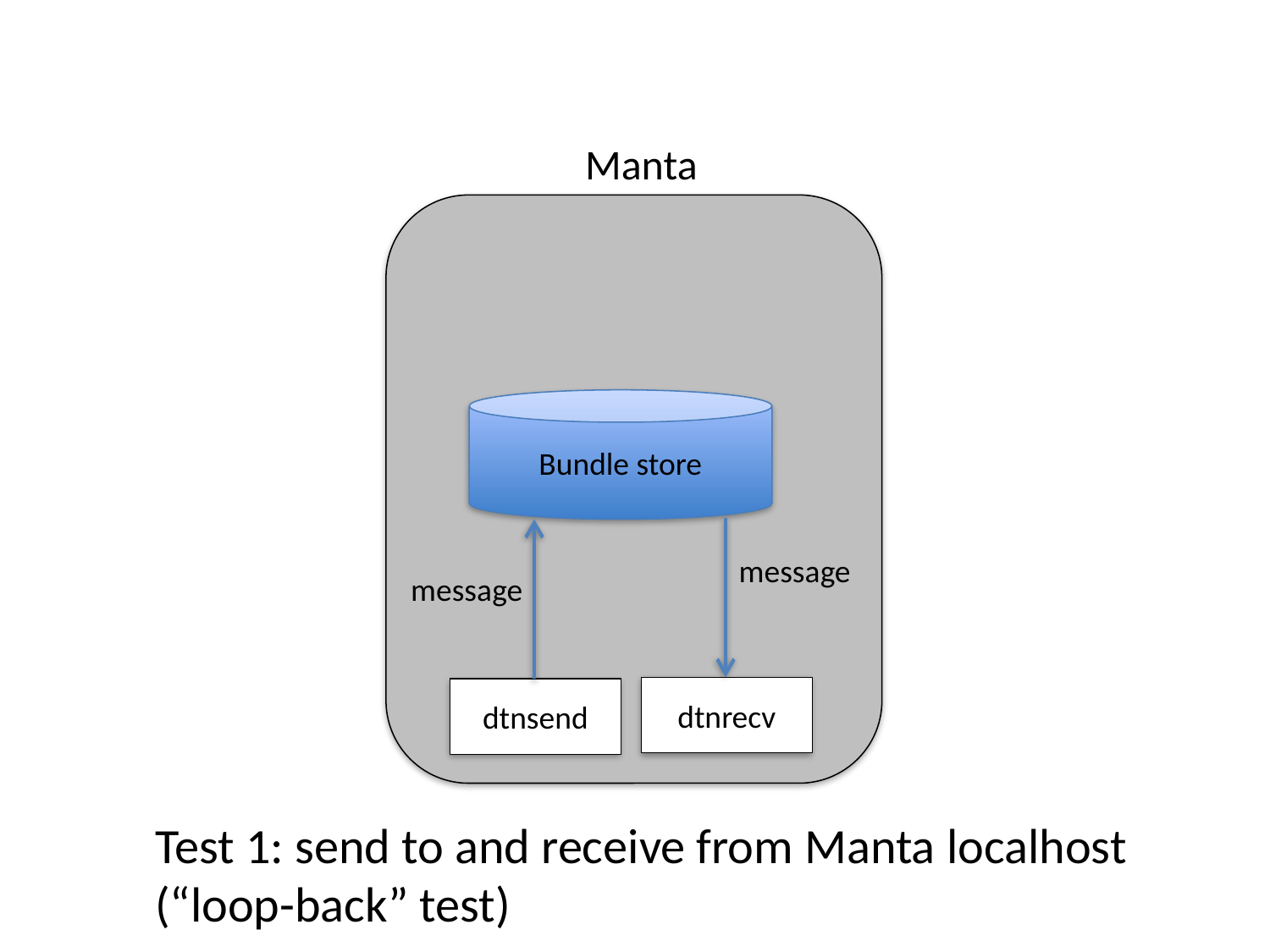

Manta

Bundle store
message
message
dtnrecv
dtnsend
Test 1: send to and receive from Manta localhost (“loop-back” test)